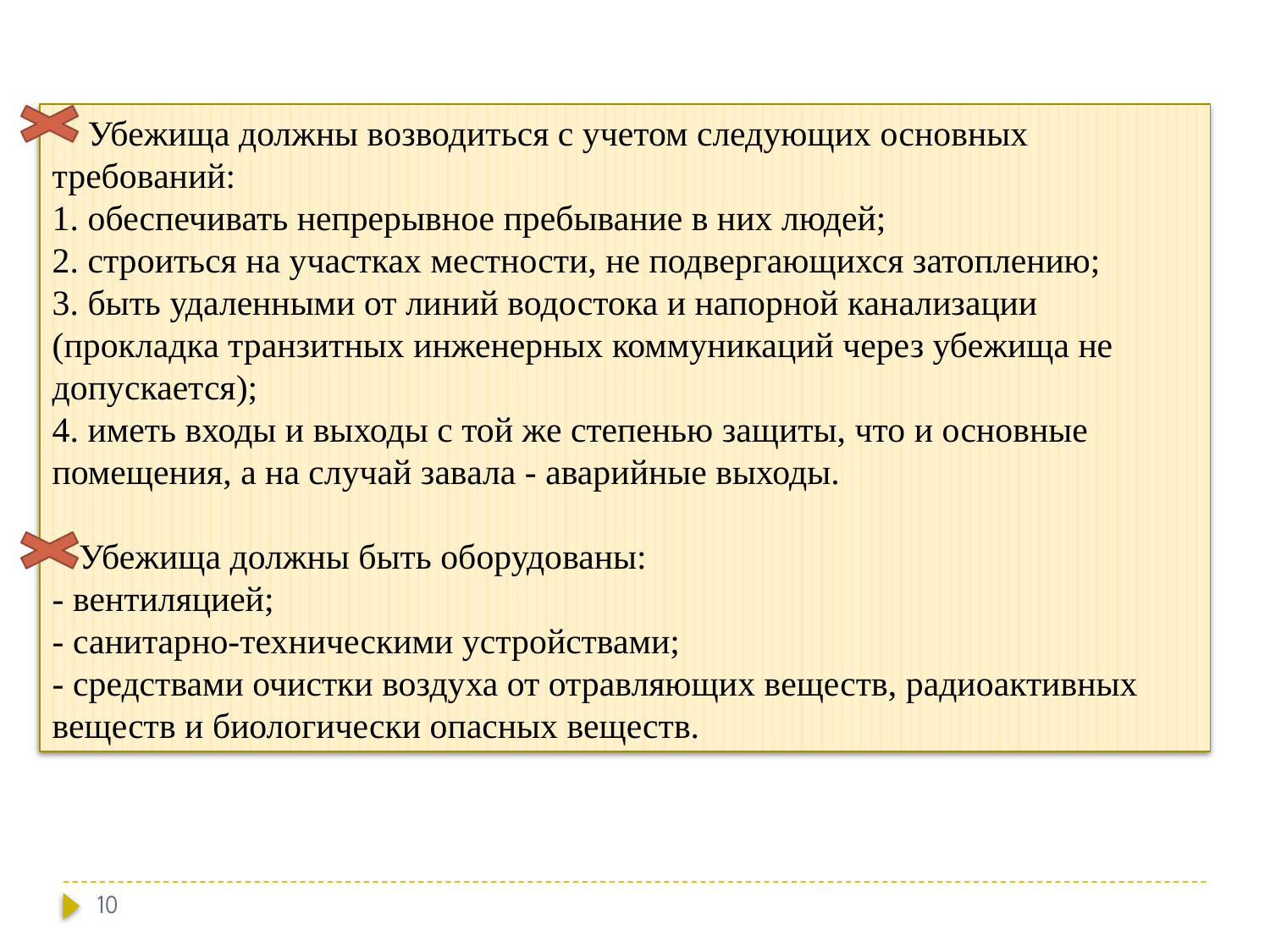

Убежища должны возводиться с учетом следующих основных требований:
1. обеспечивать непрерывное пребывание в них людей;
2. строиться на участках местности, не подвергающихся затоплению;
3. быть удаленными от линий водостока и напорной канализации (прокладка транзитных инженерных коммуникаций через убежища не допускается);
4. иметь входы и выходы с той же степенью защиты, что и основные помещения, а на случай завала - аварийные выходы.

   Убежища должны быть оборудованы:
- вентиляцией;
- санитарно-техническими устройствами;
- средствами очистки воздуха от отравляющих веществ, радиоактивных веществ и биологически опасных веществ.

10